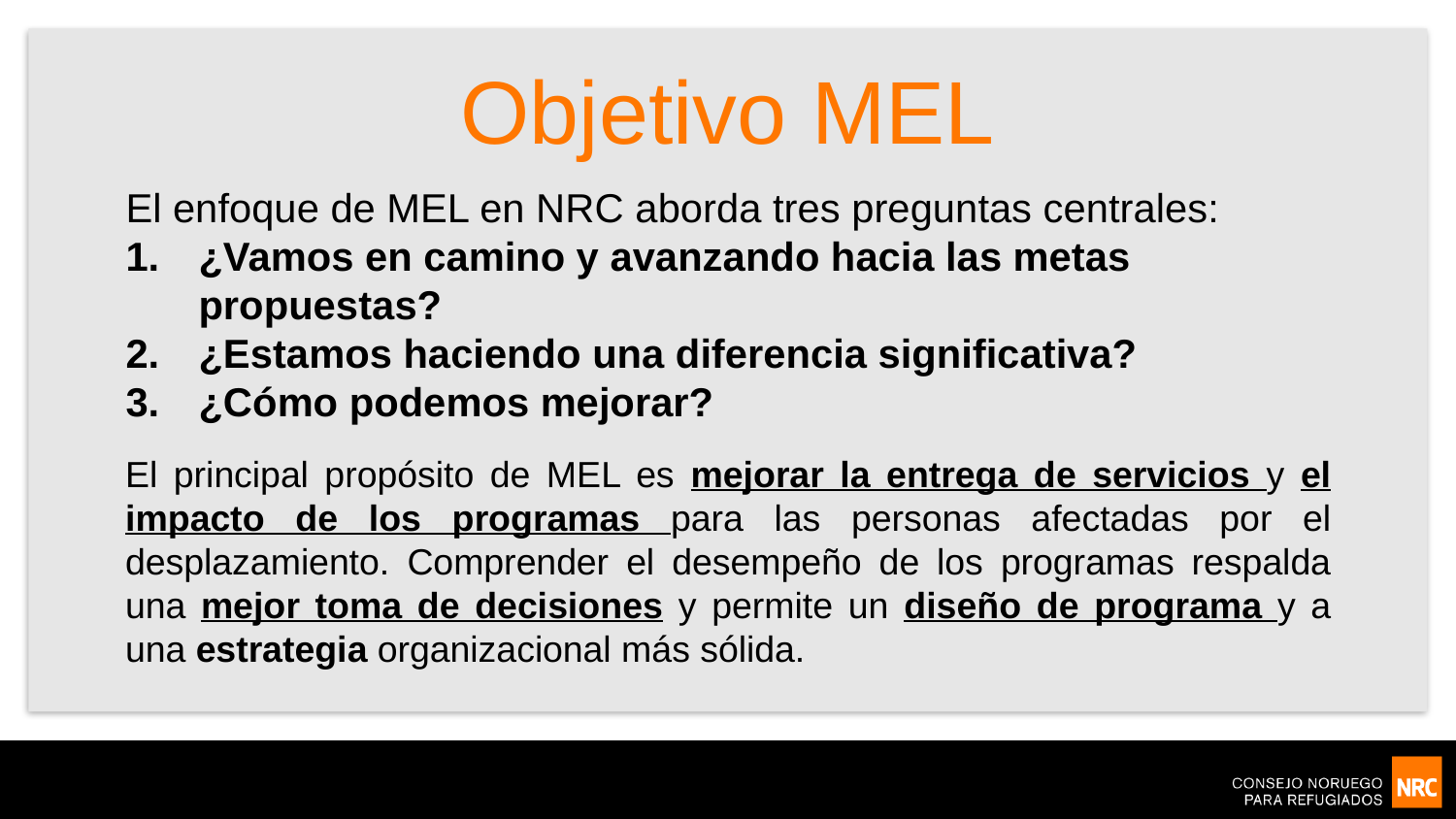

# Objetivo MEL
El enfoque de MEL en NRC aborda tres preguntas centrales:
¿Vamos en camino y avanzando hacia las metas propuestas?
¿Estamos haciendo una diferencia significativa?
¿Cómo podemos mejorar?

El principal propósito de MEL es mejorar la entrega de servicios y el impacto de los programas para las personas afectadas por el desplazamiento. Comprender el desempeño de los programas respalda una mejor toma de decisiones y permite un diseño de programa y a una estrategia organizacional más sólida.